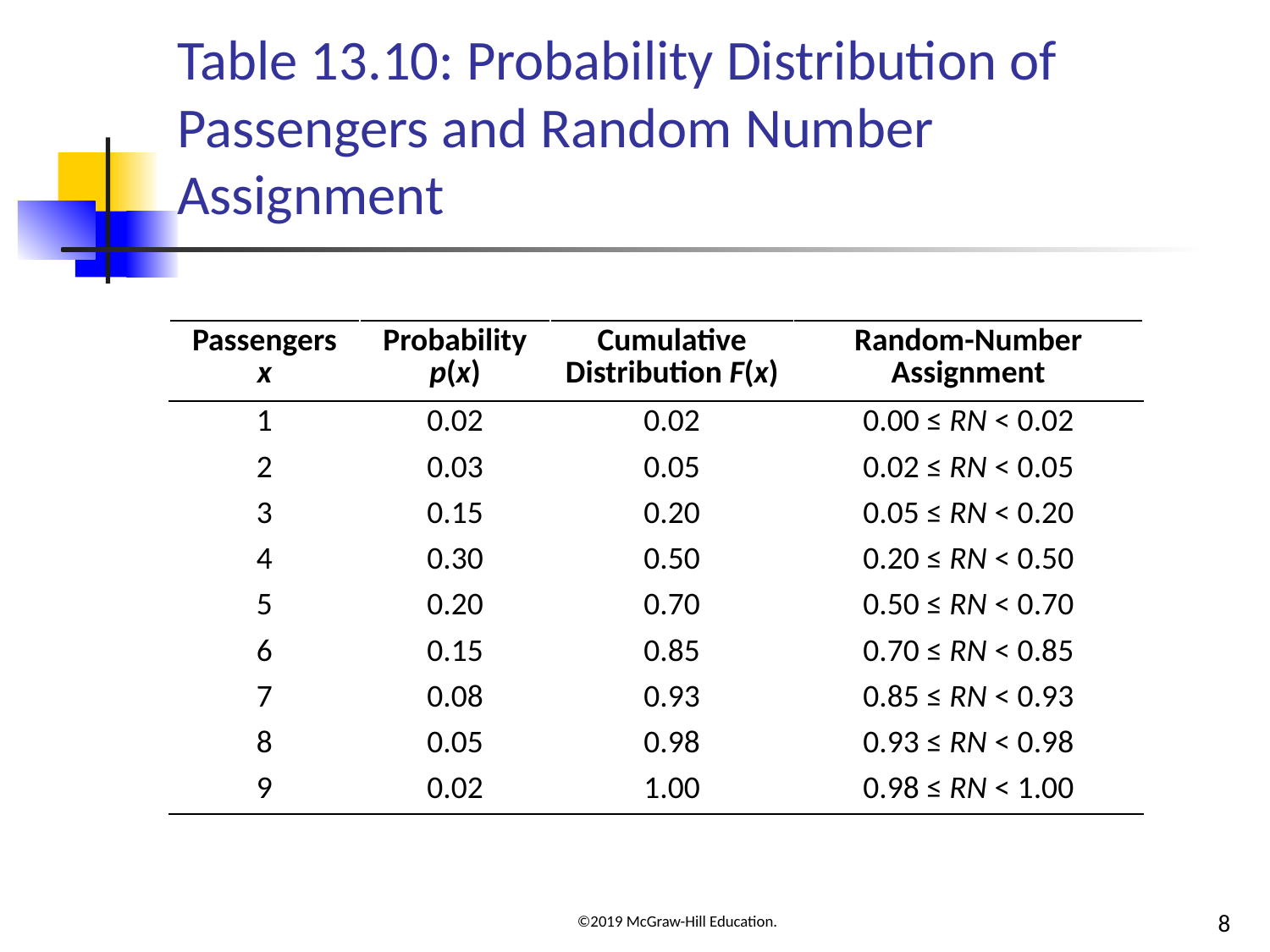

# Table 13.10: Probability Distribution of Passengers and Random Number Assignment
| Passengers x | Probability p(x) | Cumulative Distribution F(x) | Random-Number Assignment |
| --- | --- | --- | --- |
| 1 | 0.02 | 0.02 | 0.00 ≤ RN < 0.02 |
| 2 | 0.03 | 0.05 | 0.02 ≤ RN < 0.05 |
| 3 | 0.15 | 0.20 | 0.05 ≤ RN < 0.20 |
| 4 | 0.30 | 0.50 | 0.20 ≤ RN < 0.50 |
| 5 | 0.20 | 0.70 | 0.50 ≤ RN < 0.70 |
| 6 | 0.15 | 0.85 | 0.70 ≤ RN < 0.85 |
| 7 | 0.08 | 0.93 | 0.85 ≤ RN < 0.93 |
| 8 | 0.05 | 0.98 | 0.93 ≤ RN < 0.98 |
| 9 | 0.02 | 1.00 | 0.98 ≤ RN < 1.00 |